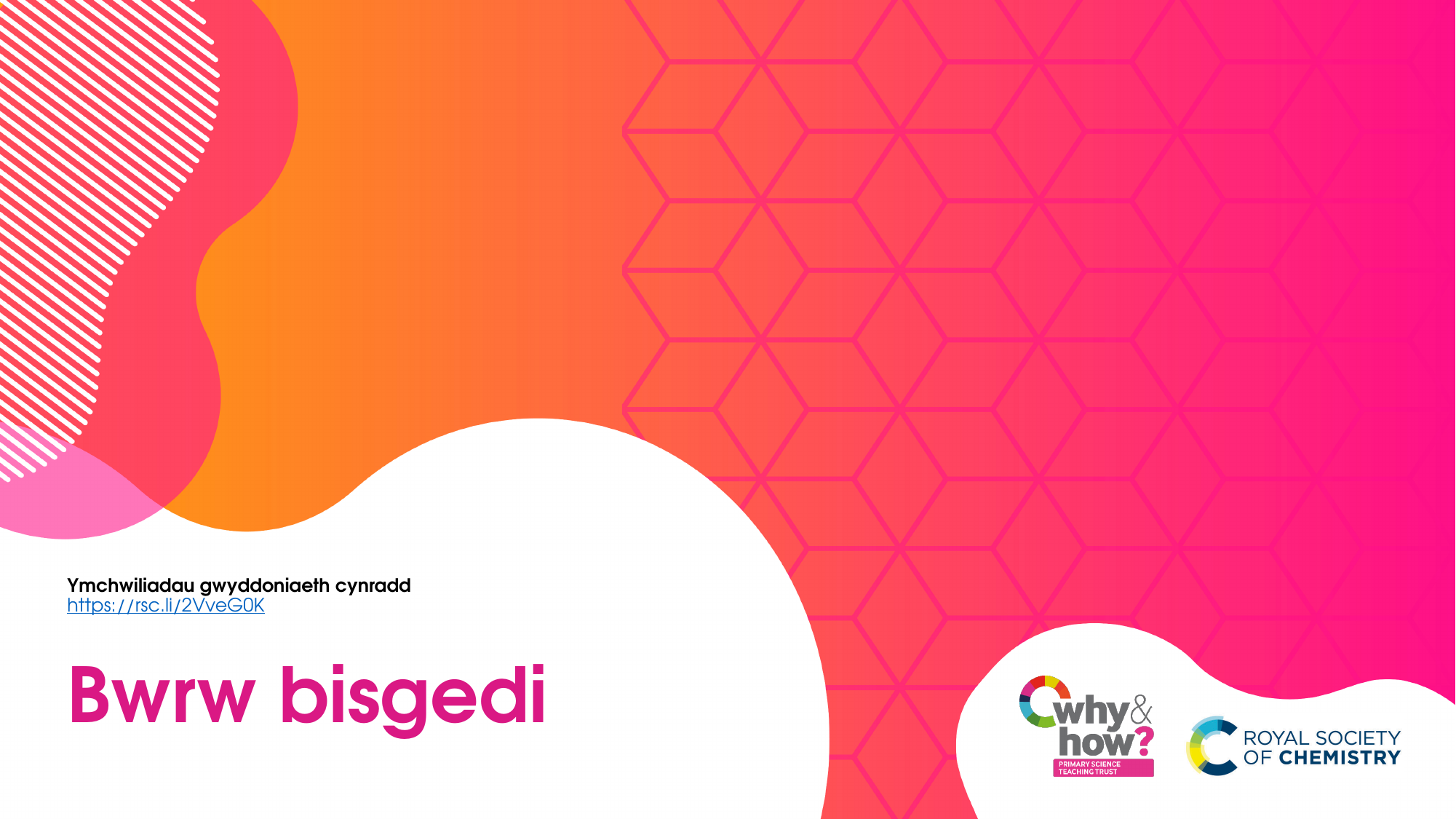

# Ymchwiliadau gwyddoniaeth cynradd https://rsc.li/2VveG0K
Bwrw bisgedi